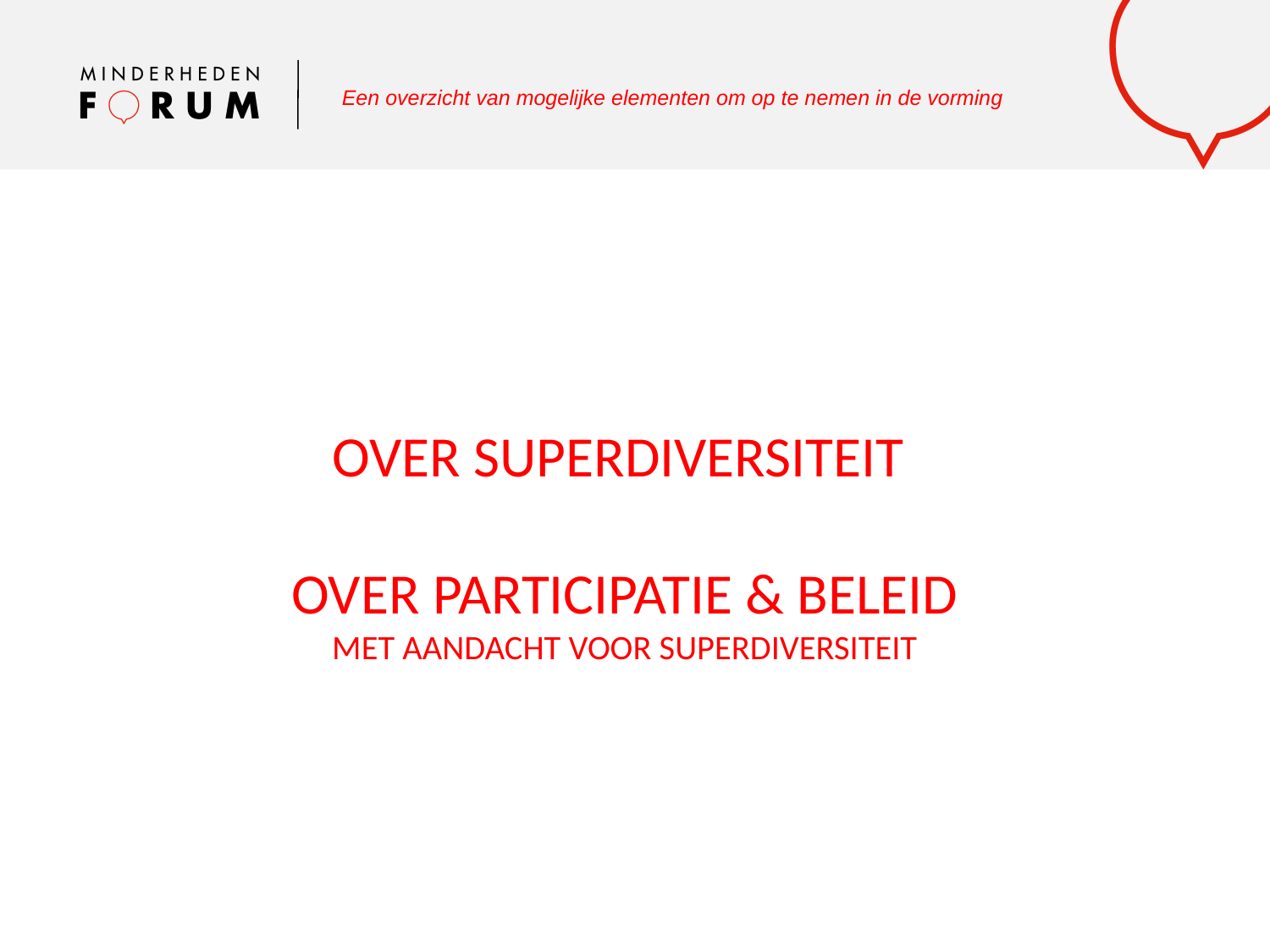

Een overzicht van mogelijke elementen om op te nemen in de vorming
# Over superdiversiteit Over participatie & beleid met aandacht voor SUPERdiversiteit